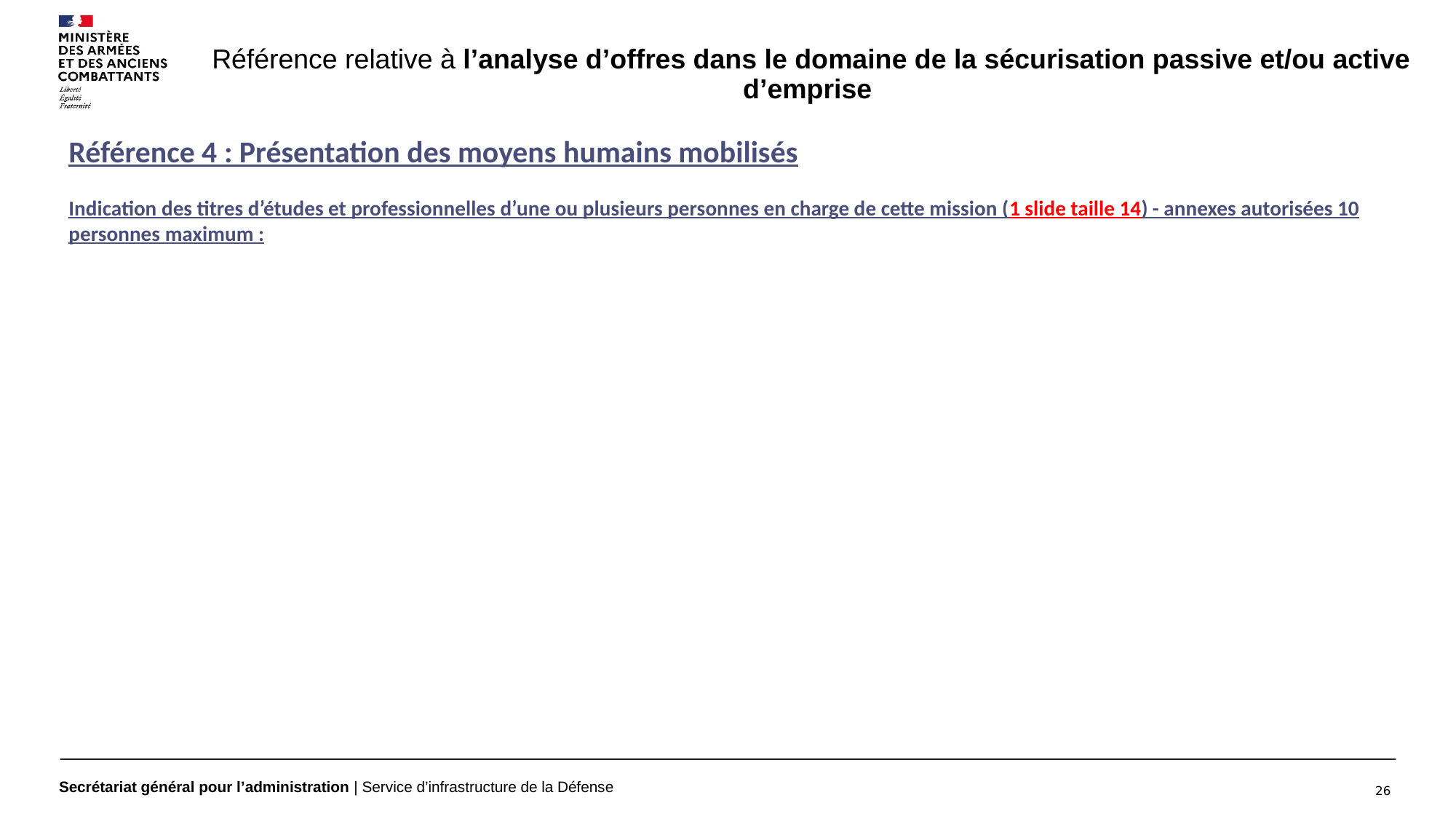

# Référence relative à l’analyse d’offres dans le domaine de la sécurisation passive et/ou active d’emprise
Référence 4 : Présentation des moyens humains mobilisés

Indication des titres d’études et professionnelles d’une ou plusieurs personnes en charge de cette mission (1 slide taille 14) - annexes autorisées 10 personnes maximum :

26